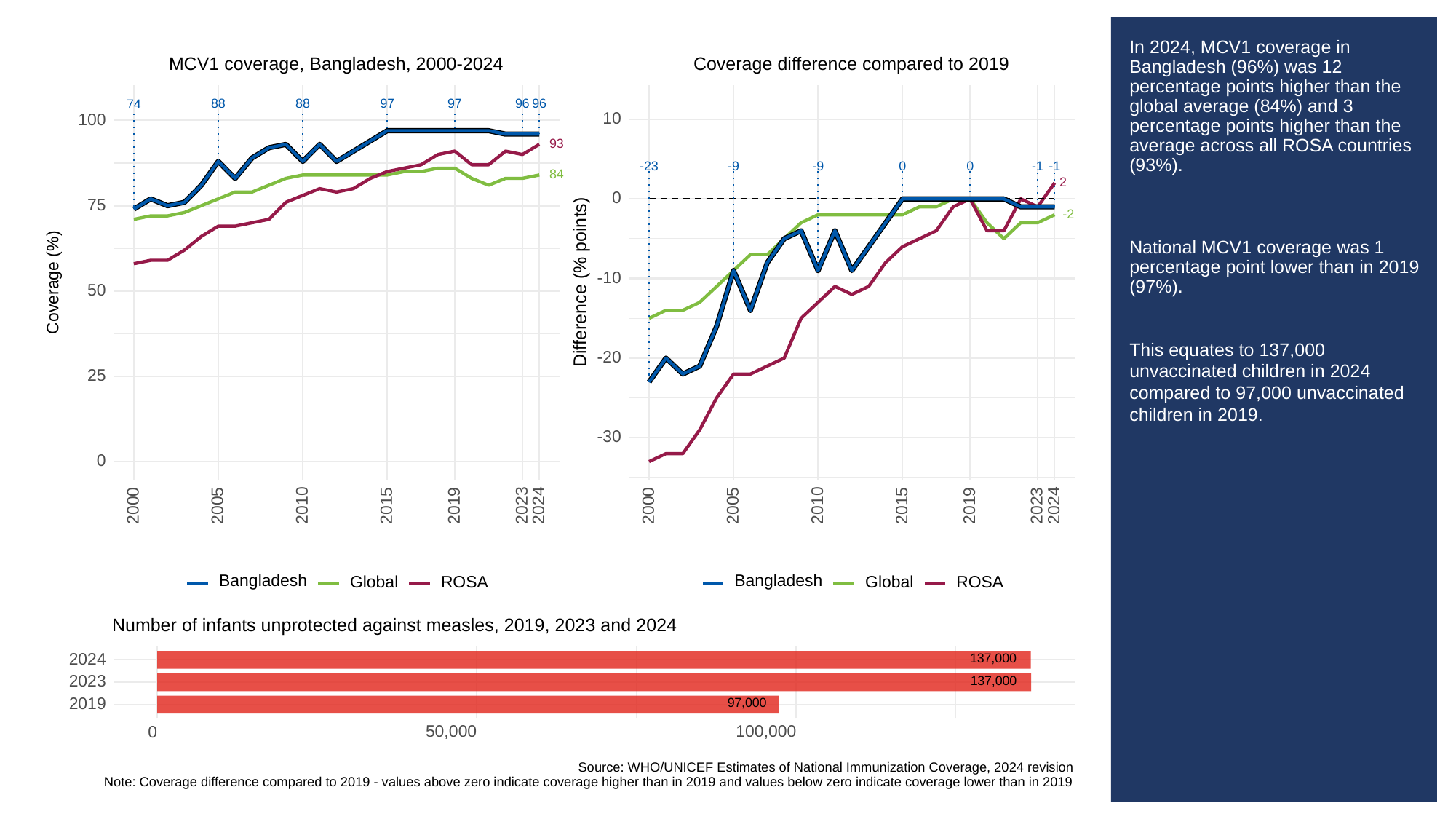

# In 2024, MCV1 coverage in Bangladesh (96%) was 12 percentage points higher than the global average (84%) and 3 percentage points higher than the average across all ROSA countries (93%).

National MCV1 coverage was 1 percentage point lower than in 2019 (97%).

This equates to 137,000 unvaccinated children in 2024 compared to 97,000 unvaccinated children in 2019.

MCV1 coverage, Bangladesh, 2000-2024
Coverage difference compared to 2019

88
88
97
97
96
96
74
10

100

93

-23
-9
-9
0
0
-1
-1

84

2

0

75

-2

-10
Difference (% points)
Coverage (%)

50

-20

25

-30

0

2023
2023
2000
2005
2010
2015
2019
2024
2000
2005
2010
2015
2019
2024
Bangladesh
Bangladesh
ROSA
ROSA
Global
Global

Number of infants unprotected against measles, 2019, 2023 and 2024

137,000
2024

137,000
2023

97,000
2019

50,000
100,000
0
Source: WHO/UNICEF Estimates of National Immunization Coverage, 2024 revision
Note: Coverage difference compared to 2019 - values above zero indicate coverage higher than in 2019 and values below zero indicate coverage lower than in 2019